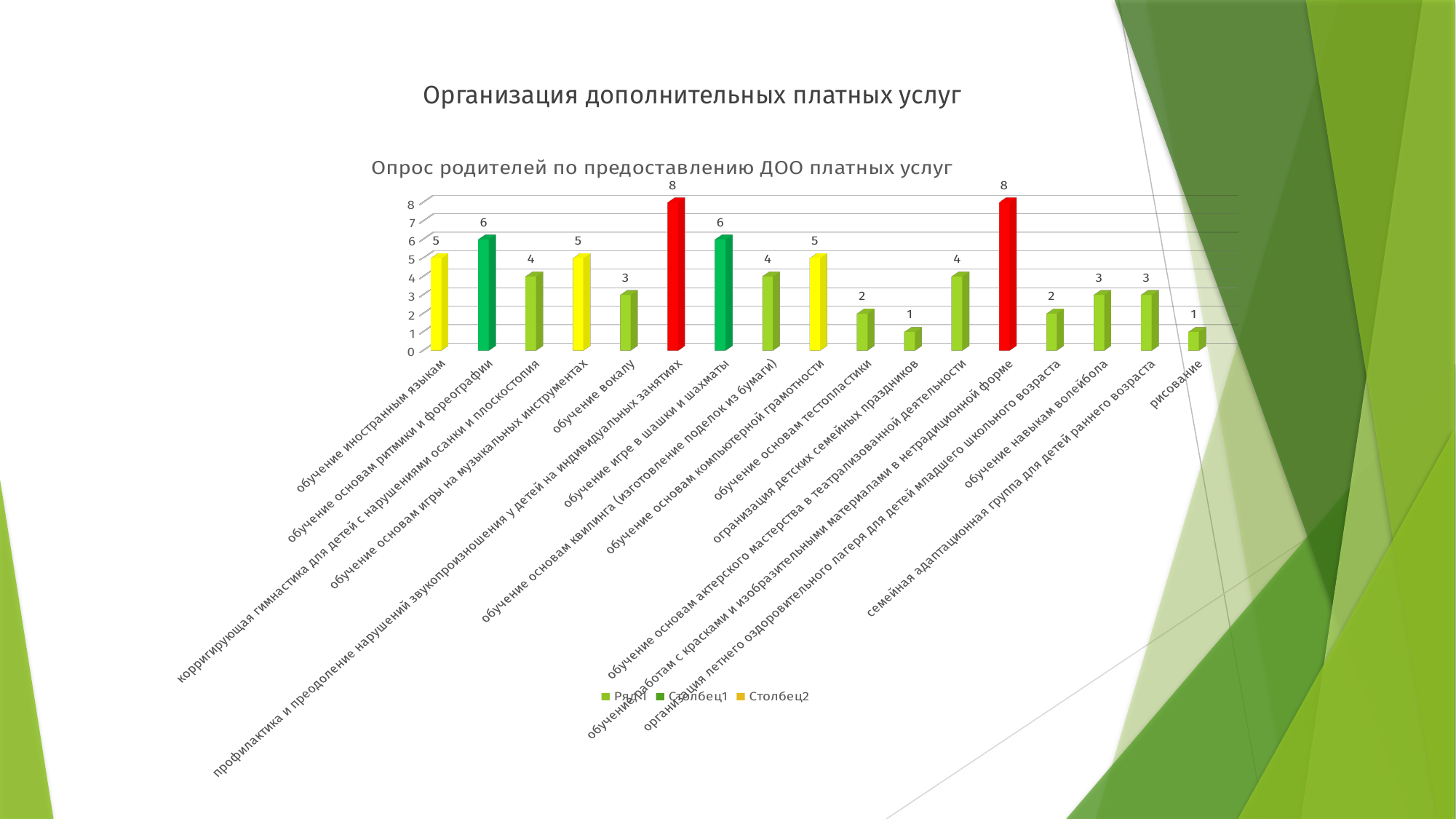

# Организация дополнительных платных услуг

[unsupported chart]